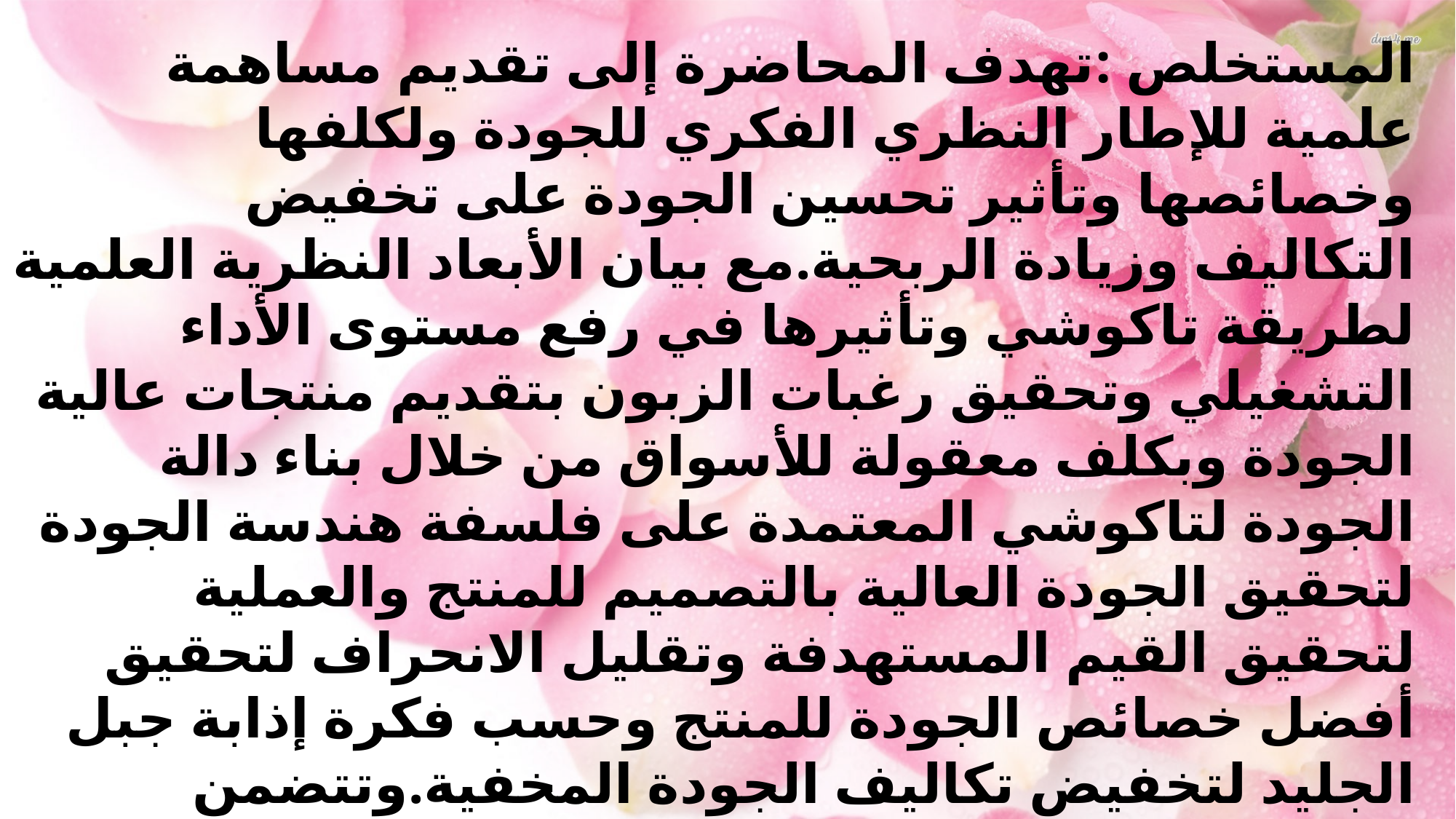

المستخلص :تهدف المحاضرة إلى تقديم مساهمة علمية للإطار النظري الفكري للجودة ولكلفها وخصائصها وتأثير تحسين الجودة على تخفيض التكاليف وزيادة الربحية.مع بيان الأبعاد النظرية العلمية لطريقة تاكوشي وتأثيرها في رفع مستوى الأداء التشغيلي وتحقيق رغبات الزبون بتقديم منتجات عالية الجودة وبكلف معقولة للأسواق من خلال بناء دالة الجودة لتاكوشي المعتمدة على فلسفة هندسة الجودة لتحقيق الجودة العالية بالتصميم للمنتج والعملية لتحقيق القيم المستهدفة وتقليل الانحراف لتحقيق أفضل خصائص الجودة للمنتج وحسب فكرة إذابة جبل الجليد لتخفيض تكاليف الجودة المخفية.وتتضمن المحاضرة  ثلاثة محاور لاول لخلفية نظرية للجودة وكلفها والثاني لطريقة تاكوشي والثالث  لتخفيض تكاليف الفشل والرابع للاستنتاجات والتوصيات